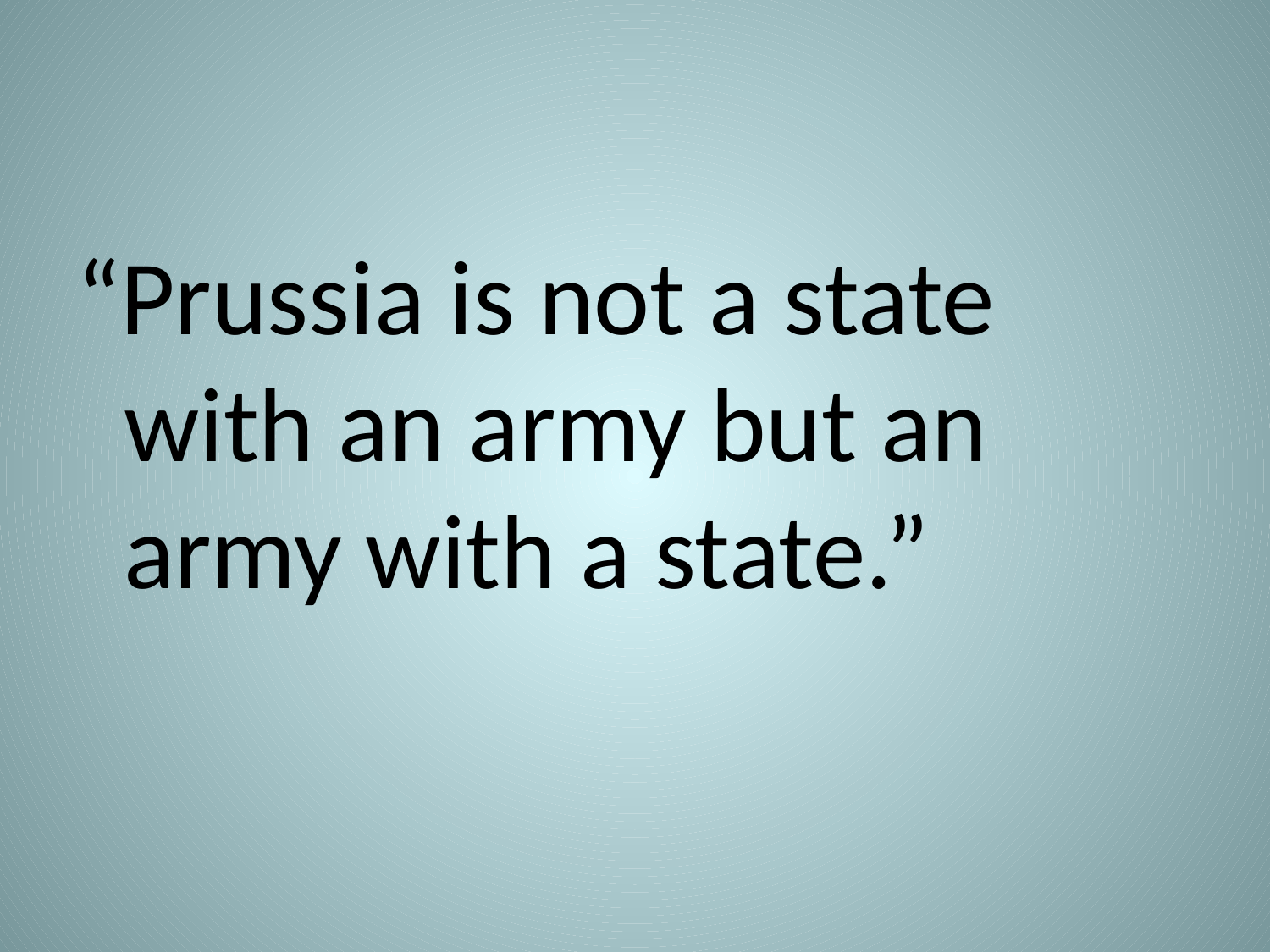

#
“Prussia is not a state with an army but an army with a state.”